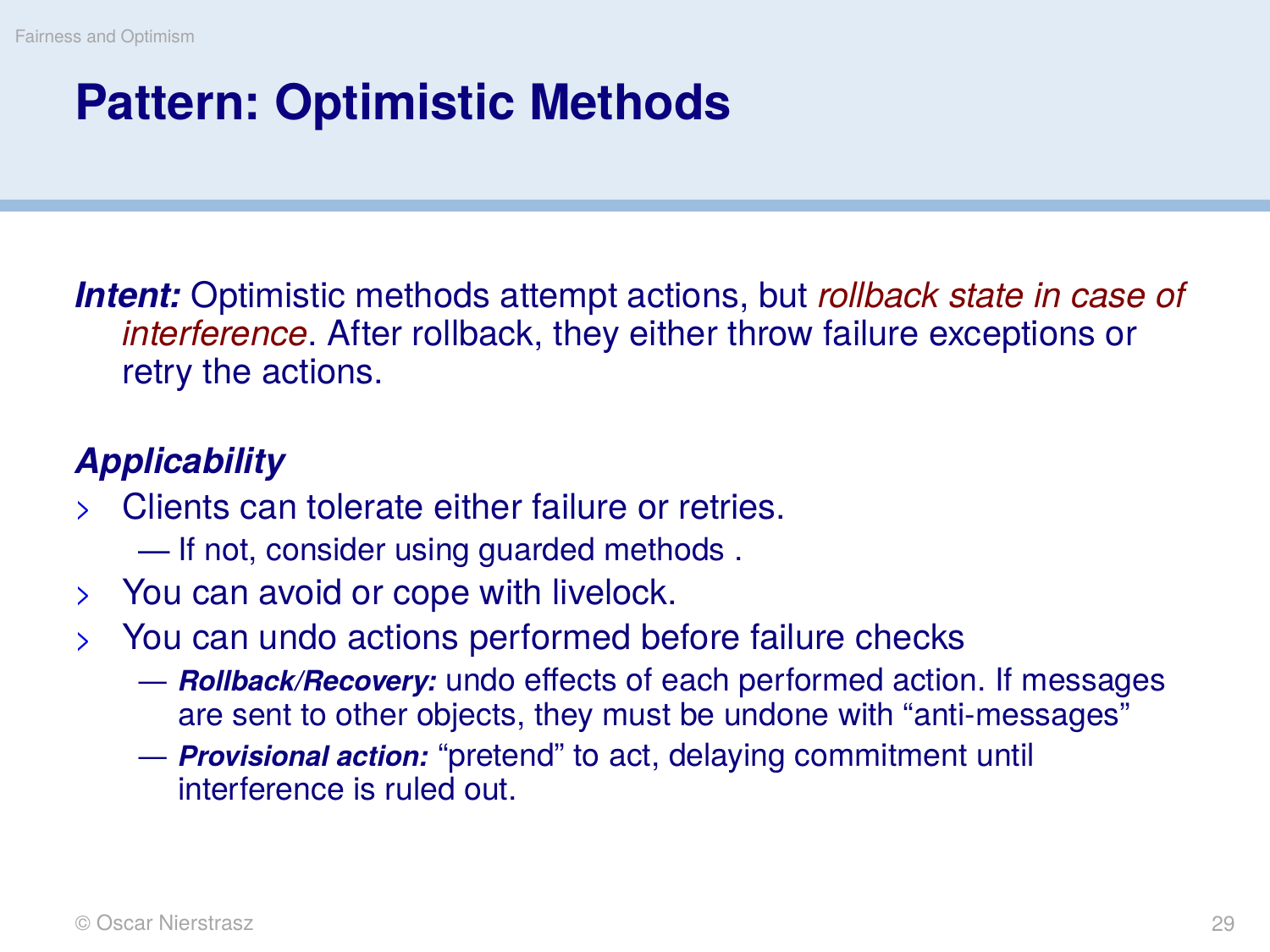

Fairness and Optimism
# Pattern: Optimistic Methods
Intent: Optimistic methods attempt actions, but rollback state in case of interference. After rollback, they either throw failure exceptions or retry the actions.

Applicability
Clients can tolerate either failure or retries.
If not, consider using guarded methods .
You can avoid or cope with livelock.
You can undo actions performed before failure checks
Rollback/Recovery: undo effects of each performed action. If messages are sent to other objects, they must be undone with “anti-messages”
Provisional action: “pretend” to act, delaying commitment until interference is ruled out.
© Oscar Nierstrasz
29